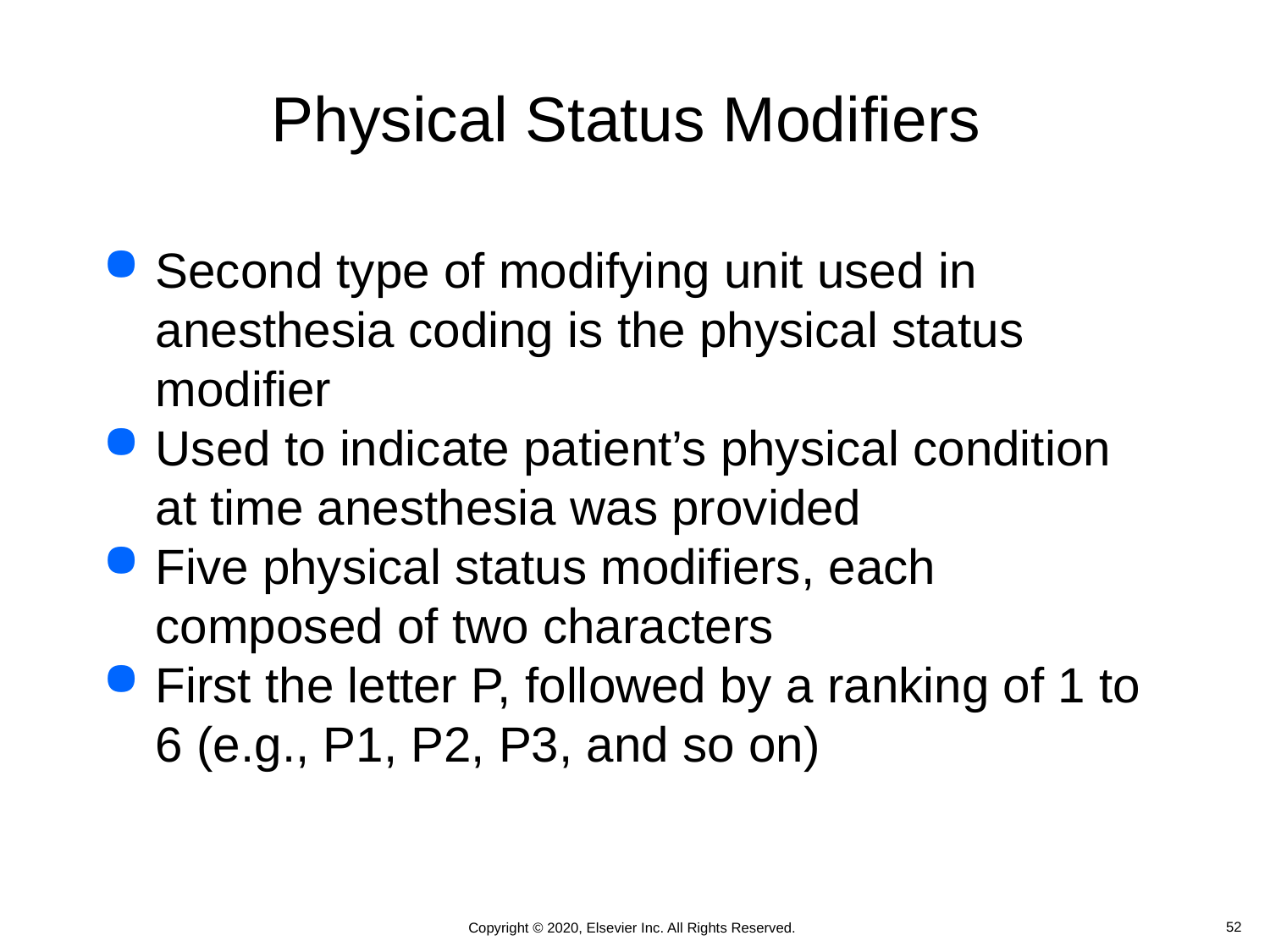

# Physical Status Modifiers
Second type of modifying unit used in anesthesia coding is the physical status modifier
Used to indicate patient’s physical condition at time anesthesia was provided
Five physical status modifiers, each composed of two characters
First the letter P, followed by a ranking of 1 to 6 (e.g., P1, P2, P3, and so on)
 52